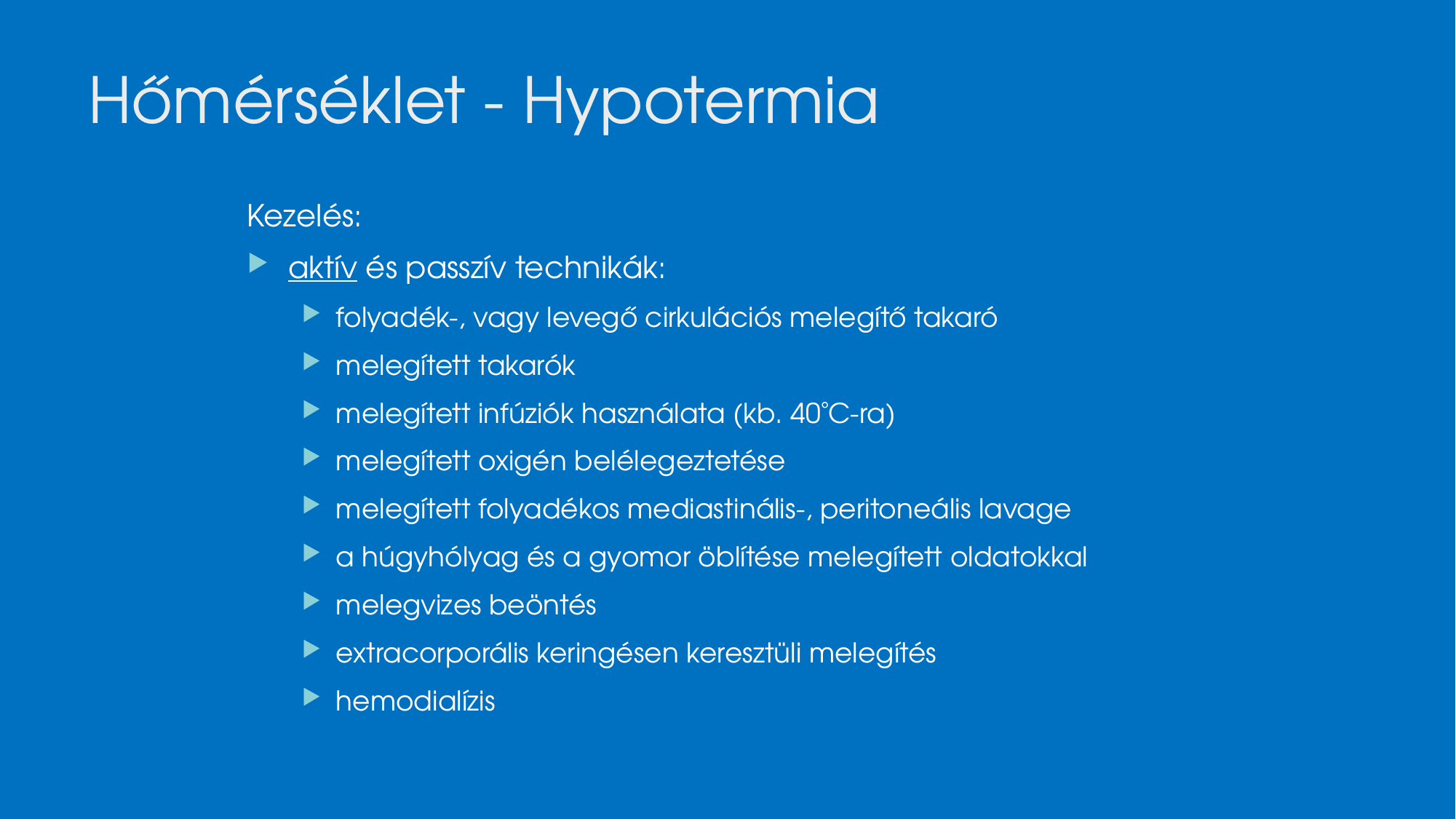

# Hőmérséklet - Hypotermia
Kezelés:
aktív és passzív technikák:
folyadék-, vagy levegő cirkulációs melegítő takaró
melegített takarók
melegített infúziók használata (kb. 40°C-ra)
melegített oxigén belélegeztetése
melegített folyadékos mediastinális-, peritoneális lavage
a húgyhólyag és a gyomor öblítése melegített oldatokkal
melegvizes beöntés
extracorporális keringésen keresztüli melegítés
hemodialízis